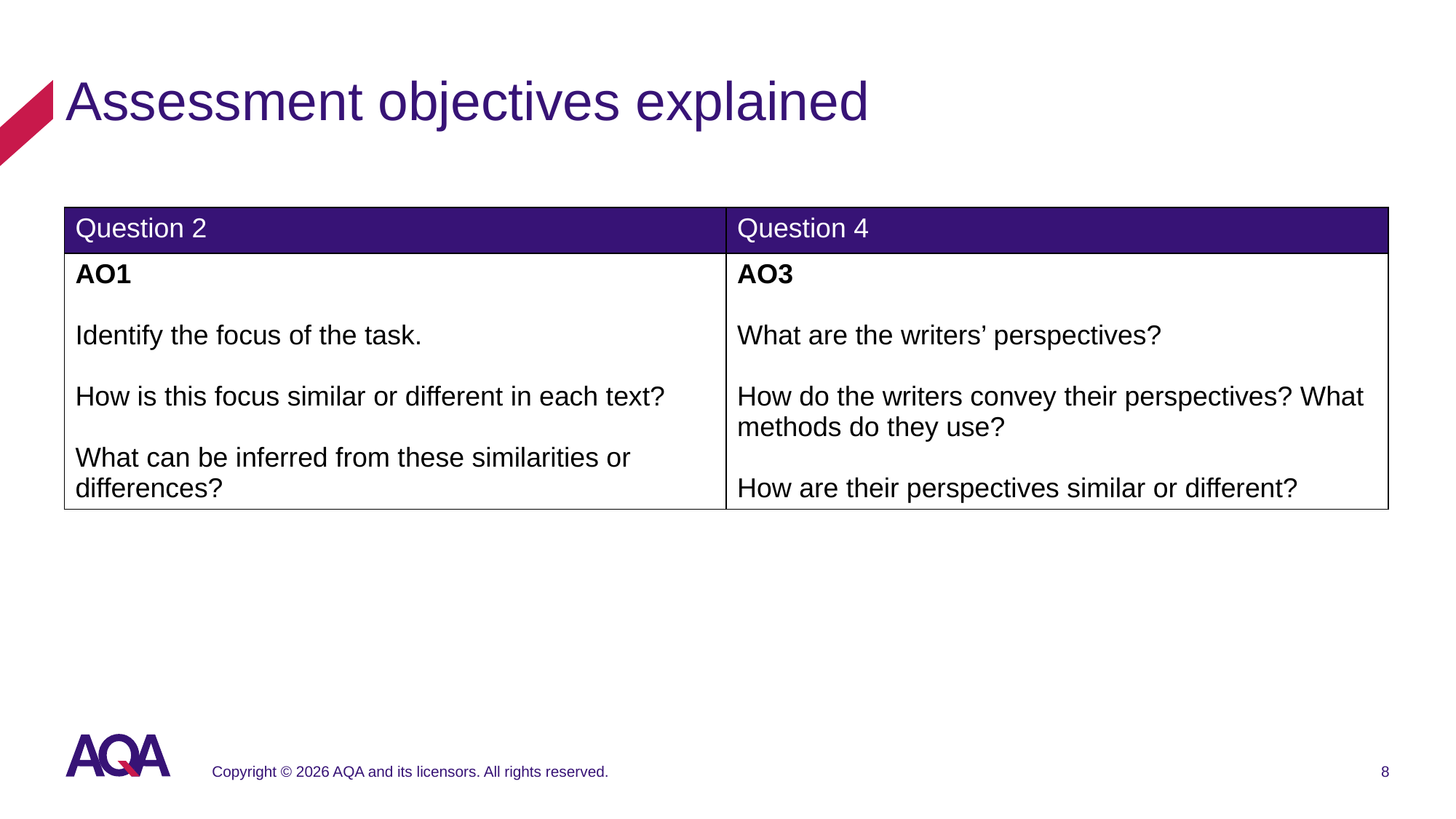

# Assessment objectives explained
| Question 2 | Question 4 |
| --- | --- |
| AO1 Identify the focus of the task. How is this focus similar or different in each text? What can be inferred from these similarities or differences? | AO3 What are the writers’ perspectives? How do the writers convey their perspectives? What methods do they use? How are their perspectives similar or different? |
Copyright © 2026 AQA and its licensors. All rights reserved.
8